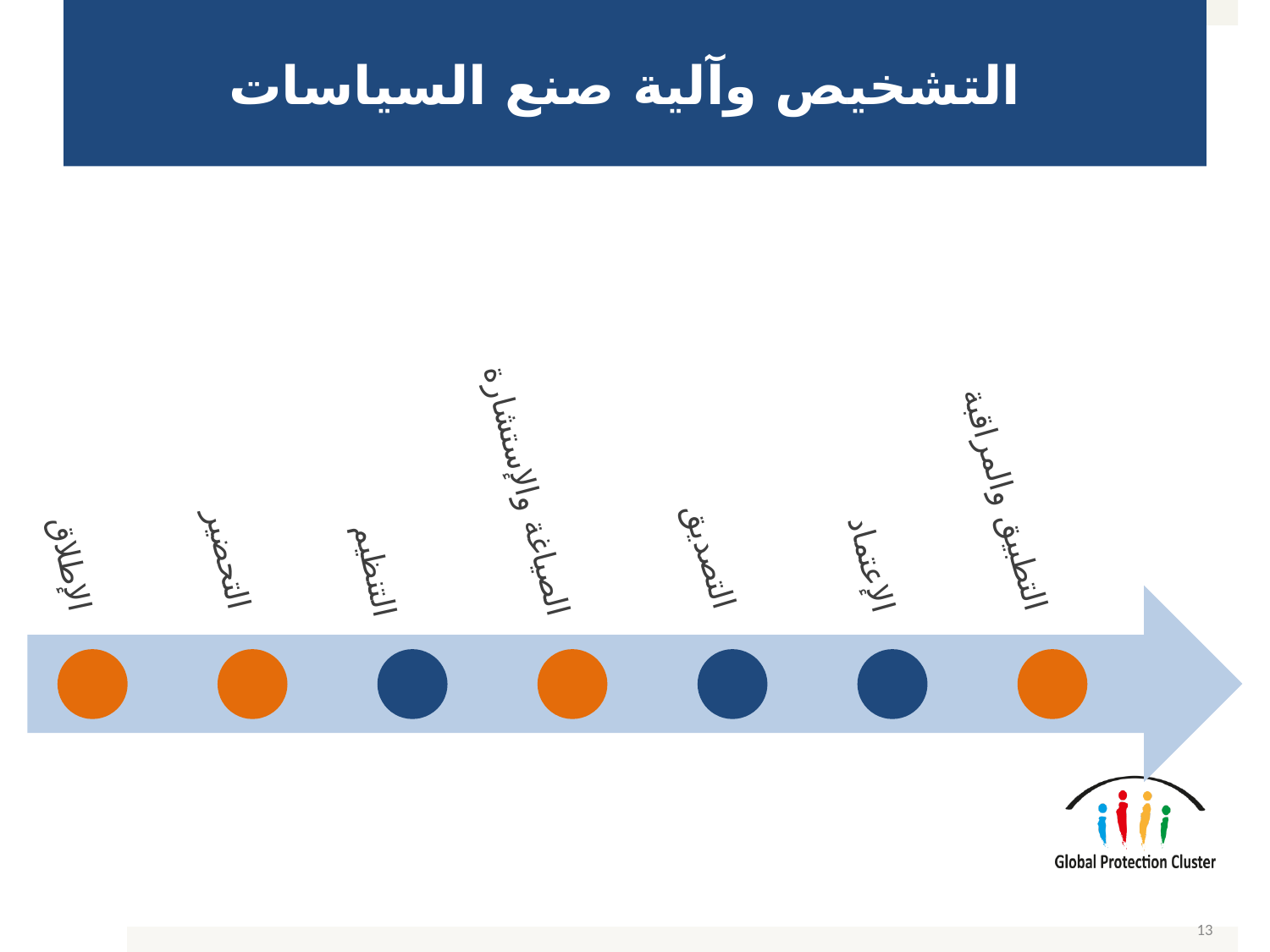

# التشخيص وآلية صنع السياسات
التحضير
الإطلاق
التصديق
التطبيق والمراقبة
الإعتماد
التنظيم
الصياغة والإستشارة